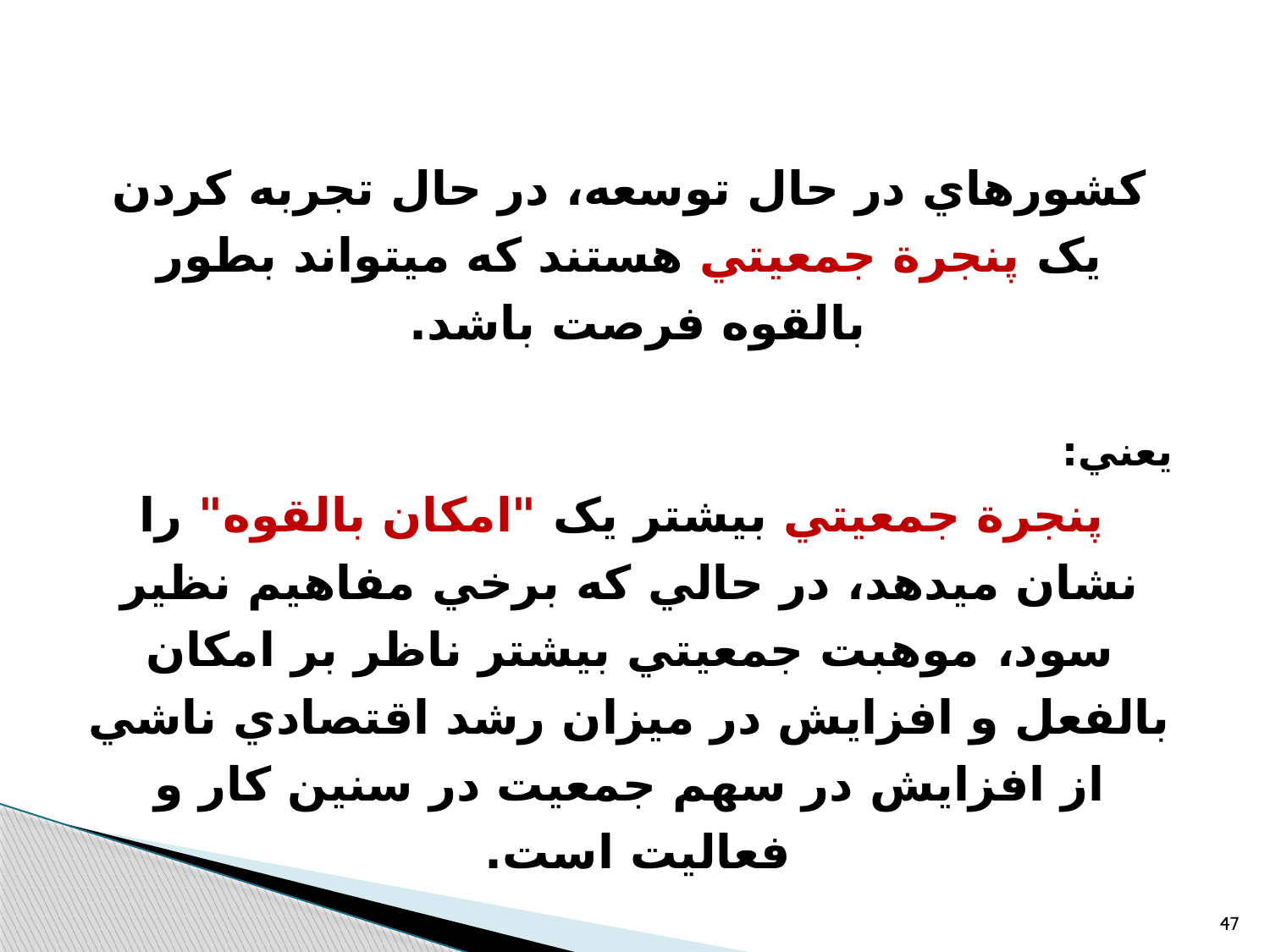

کشورهاي در حال توسعه، در حال تجربه کردن يک پنجرة جمعيتي هستند که مي‎تواند بطور بالقوه فرصت باشد.

يعني:
 پنجرة جمعيتي بيشتر يک "امکان بالقوه" را نشان ميدهد، در حالي که برخي مفاهيم نظير سود، موهبت جمعيتي بيشتر ناظر بر امکان بالفعل و افزايش در ميزان رشد اقتصادي ناشي از افزايش در سهم جمعيت در سنين کار و فعاليت است.
47